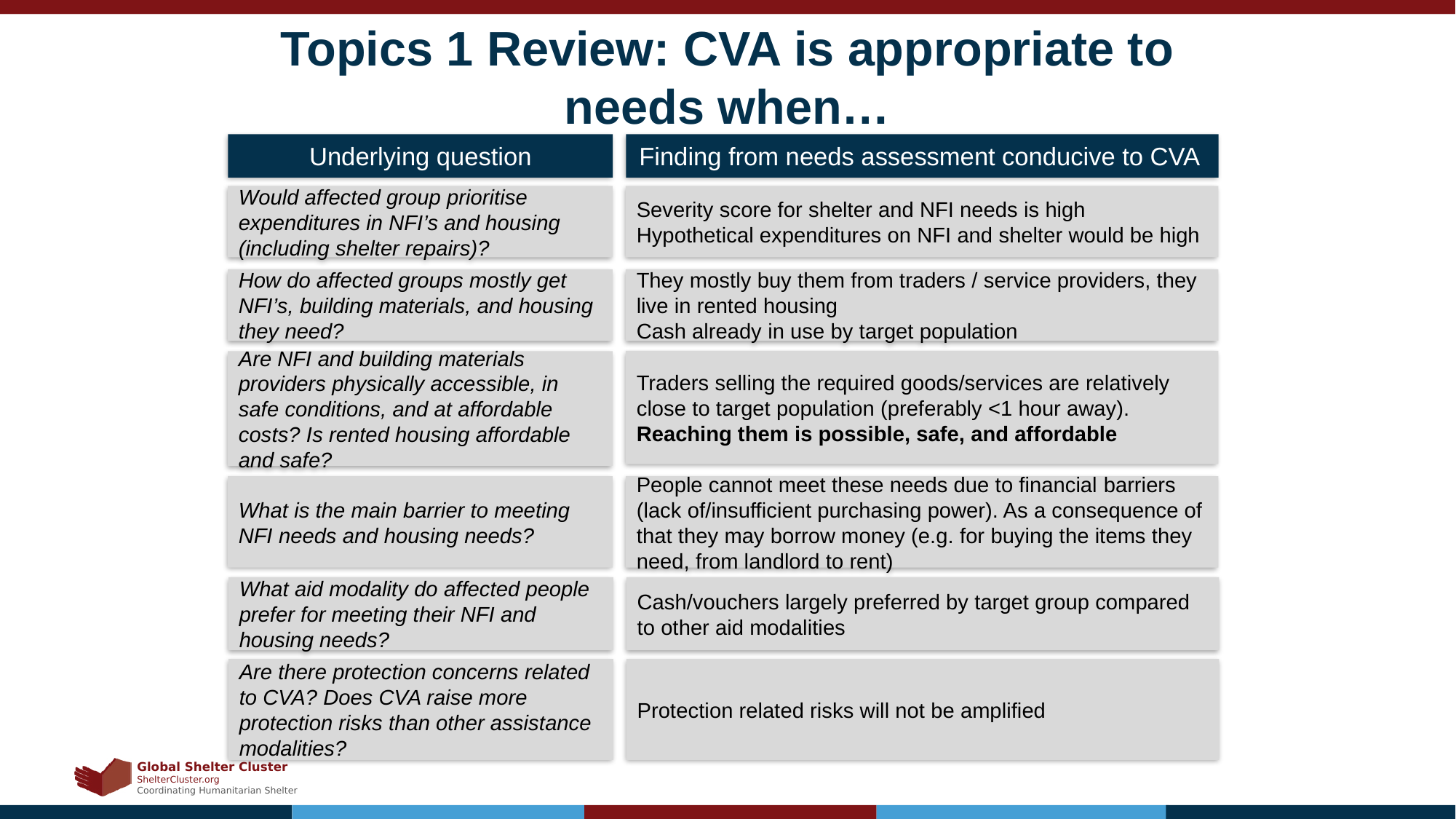

# Topics 1 Review: CVA is appropriate to needs when…
Underlying question
Finding from needs assessment conducive to CVA
Would affected group prioritise expenditures in NFI’s and housing (including shelter repairs)?
Severity score for shelter and NFI needs is high
Hypothetical expenditures on NFI and shelter would be high
How do affected groups mostly get NFI’s, building materials, and housing they need?
They mostly buy them from traders / service providers, they live in rented housing
Cash already in use by target population
Traders selling the required goods/services are relatively close to target population (preferably <1 hour away).
Reaching them is possible, safe, and affordable
Are NFI and building materials providers physically accessible, in safe conditions, and at affordable costs? Is rented housing affordable and safe?
What is the main barrier to meeting NFI needs and housing needs?
People cannot meet these needs due to financial barriers (lack of/insufficient purchasing power). As a consequence of that they may borrow money (e.g. for buying the items they need, from landlord to rent)
What aid modality do affected people prefer for meeting their NFI and housing needs?
Cash/vouchers largely preferred by target group compared to other aid modalities
Are there protection concerns related to CVA? Does CVA raise more protection risks than other assistance modalities?
Protection related risks will not be amplified